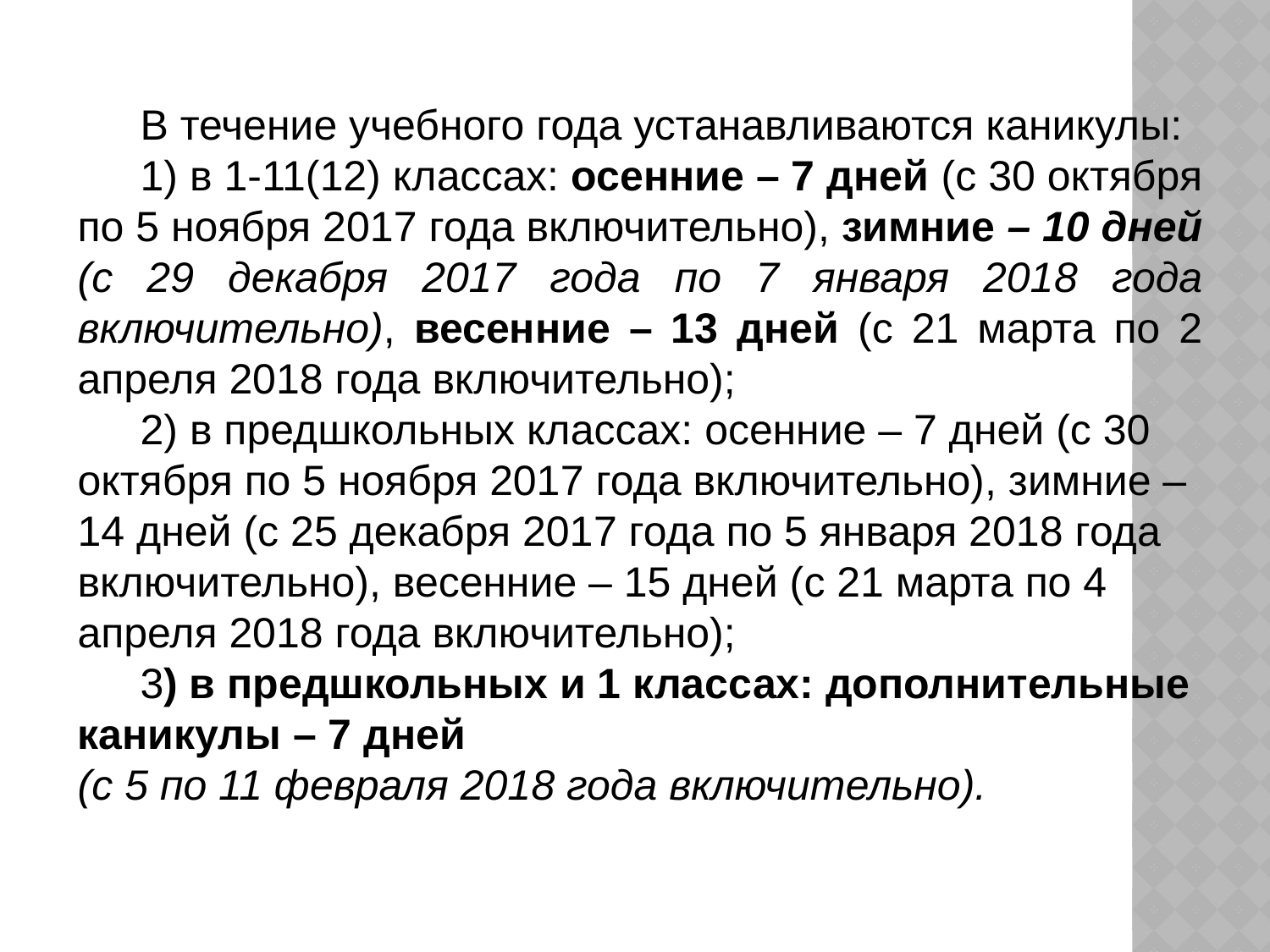

В течение учебного года устанавливаются каникулы:
1) в 1-11(12) классах: осенние – 7 дней (с 30 октября по 5 ноября 2017 года включительно), зимние – 10 дней (с 29 декабря 2017 года по 7 января 2018 года включительно), весенние – 13 дней (с 21 марта по 2 апреля 2018 года включительно);
2) в предшкольных классах: осенние – 7 дней (с 30 октября по 5 ноября 2017 года включительно), зимние – 14 дней (с 25 декабря 2017 года по 5 января 2018 года включительно), весенние – 15 дней (с 21 марта по 4 апреля 2018 года включительно);
3) в предшкольных и 1 классах: дополнительные каникулы – 7 дней
(с 5 по 11 февраля 2018 года включительно).